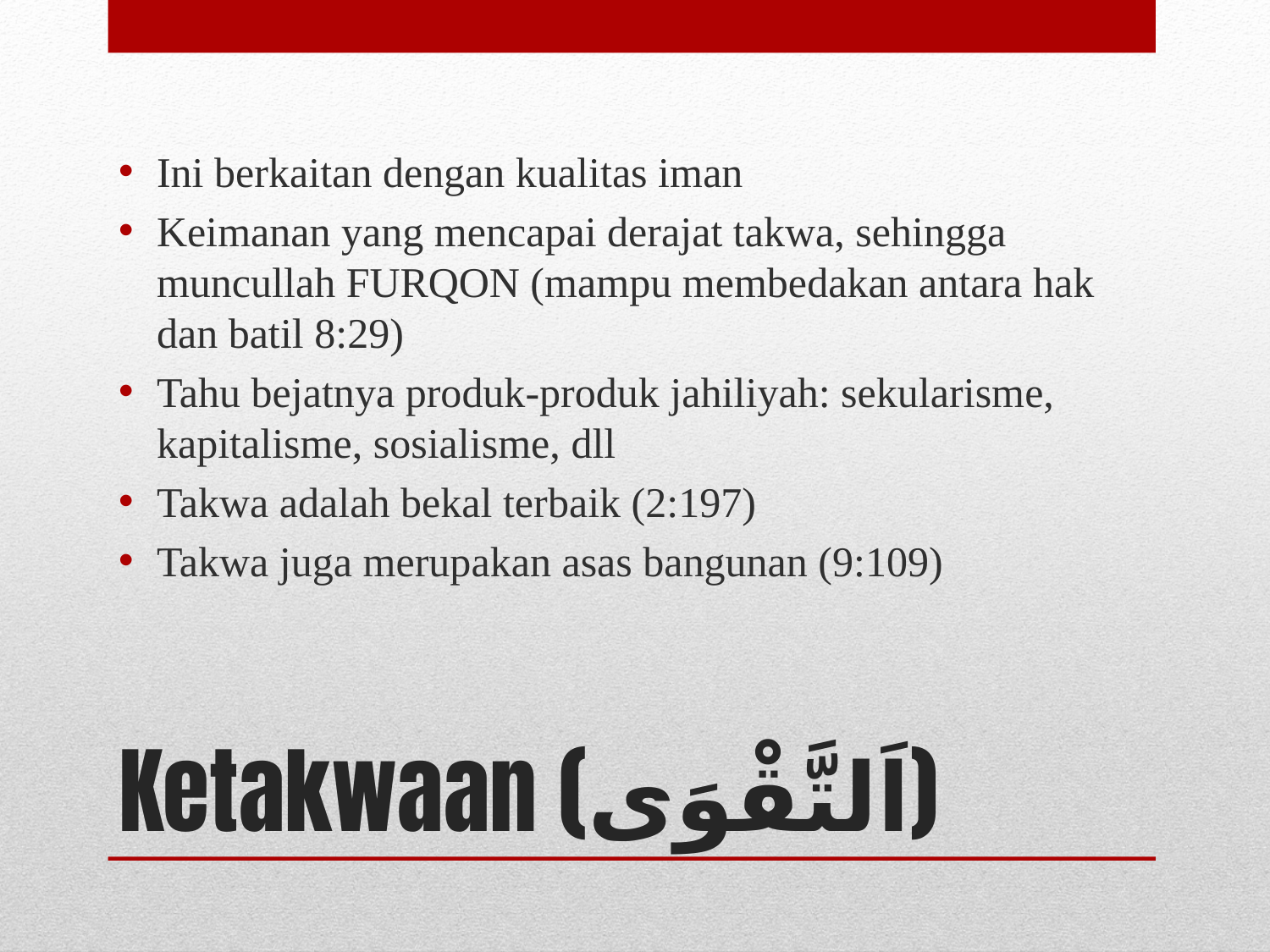

Ini berkaitan dengan kualitas iman
Keimanan yang mencapai derajat takwa, sehingga muncullah FURQON (mampu membedakan antara hak dan batil 8:29)
Tahu bejatnya produk-produk jahiliyah: sekularisme, kapitalisme, sosialisme, dll
Takwa adalah bekal terbaik (2:197)
Takwa juga merupakan asas bangunan (9:109)
# Ketakwaan (اَلتَّقْوَى)